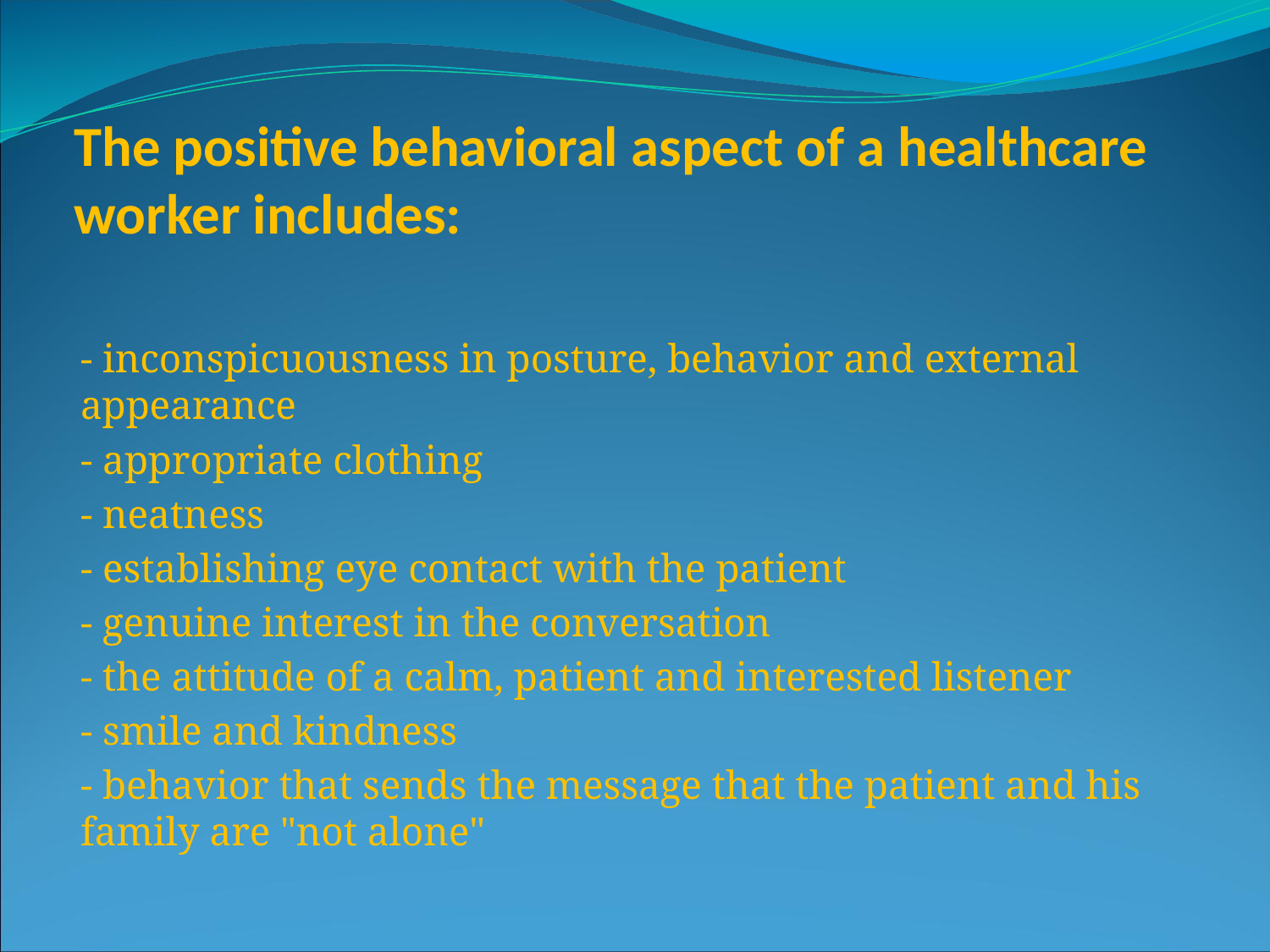

The positive behavioral aspect of a healthcare worker includes:
- inconspicuousness in posture, behavior and external appearance
- appropriate clothing
- neatness
- establishing eye contact with the patient
- genuine interest in the conversation
- the attitude of a calm, patient and interested listener
- smile and kindness
- behavior that sends the message that the patient and his family are "not alone"